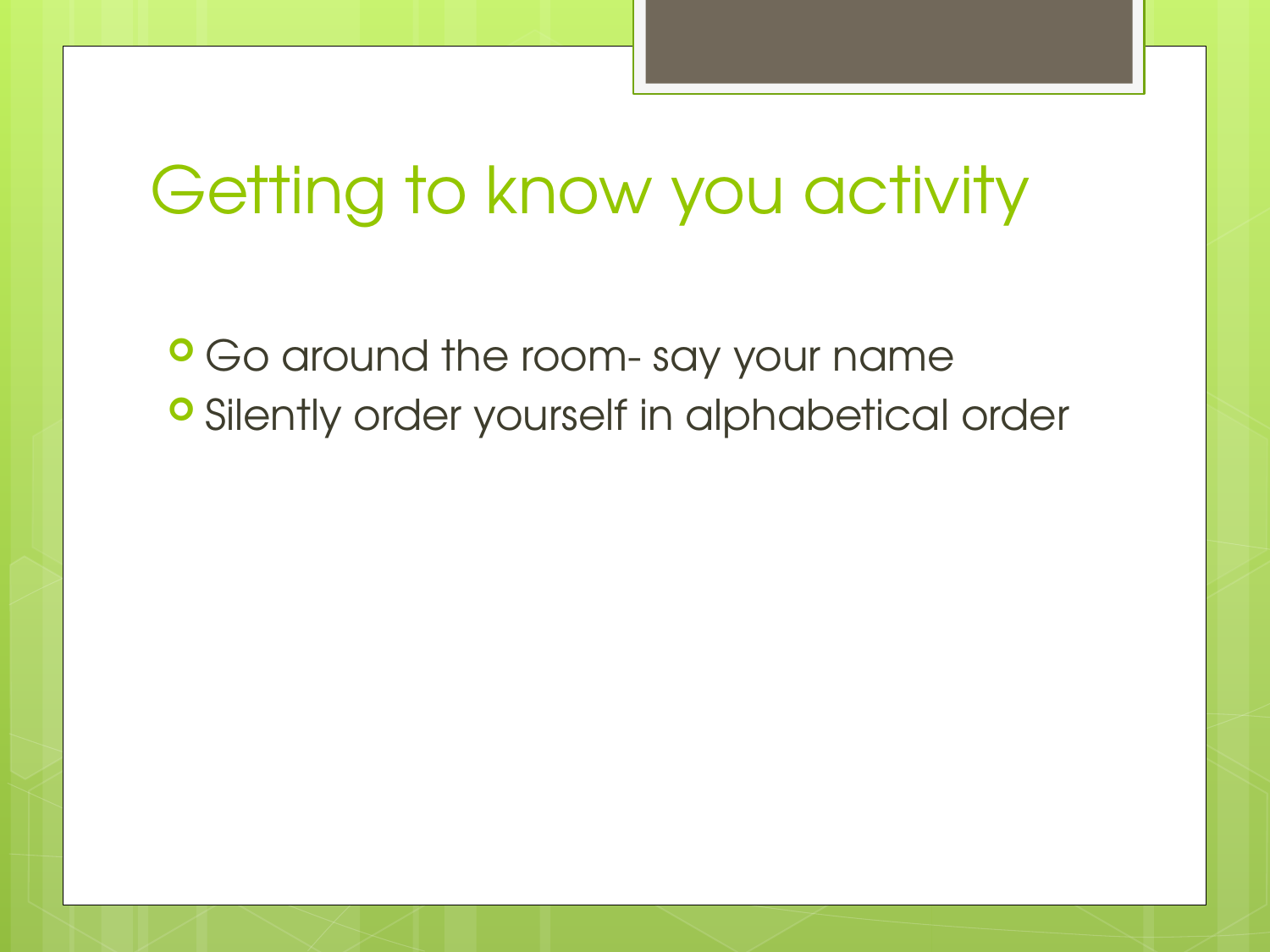

# Getting to know you activity
Go around the room- say your name
Silently order yourself in alphabetical order